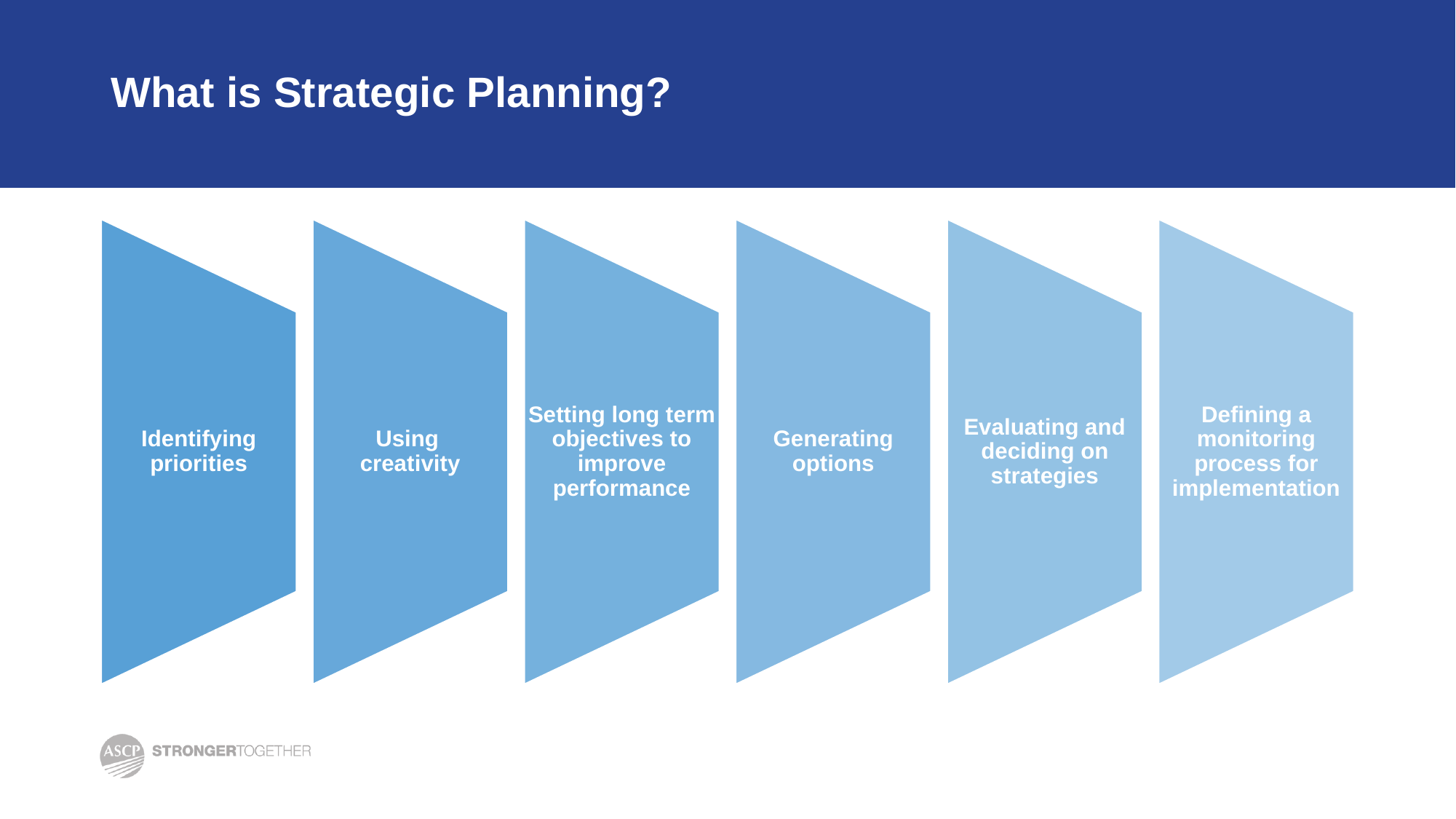

# What is Strategic Planning?
Identifying priorities
Using
creativity
Setting long term objectives to improve performance
Generating options
Evaluating and deciding on strategies
Defining a monitoring process for implementation